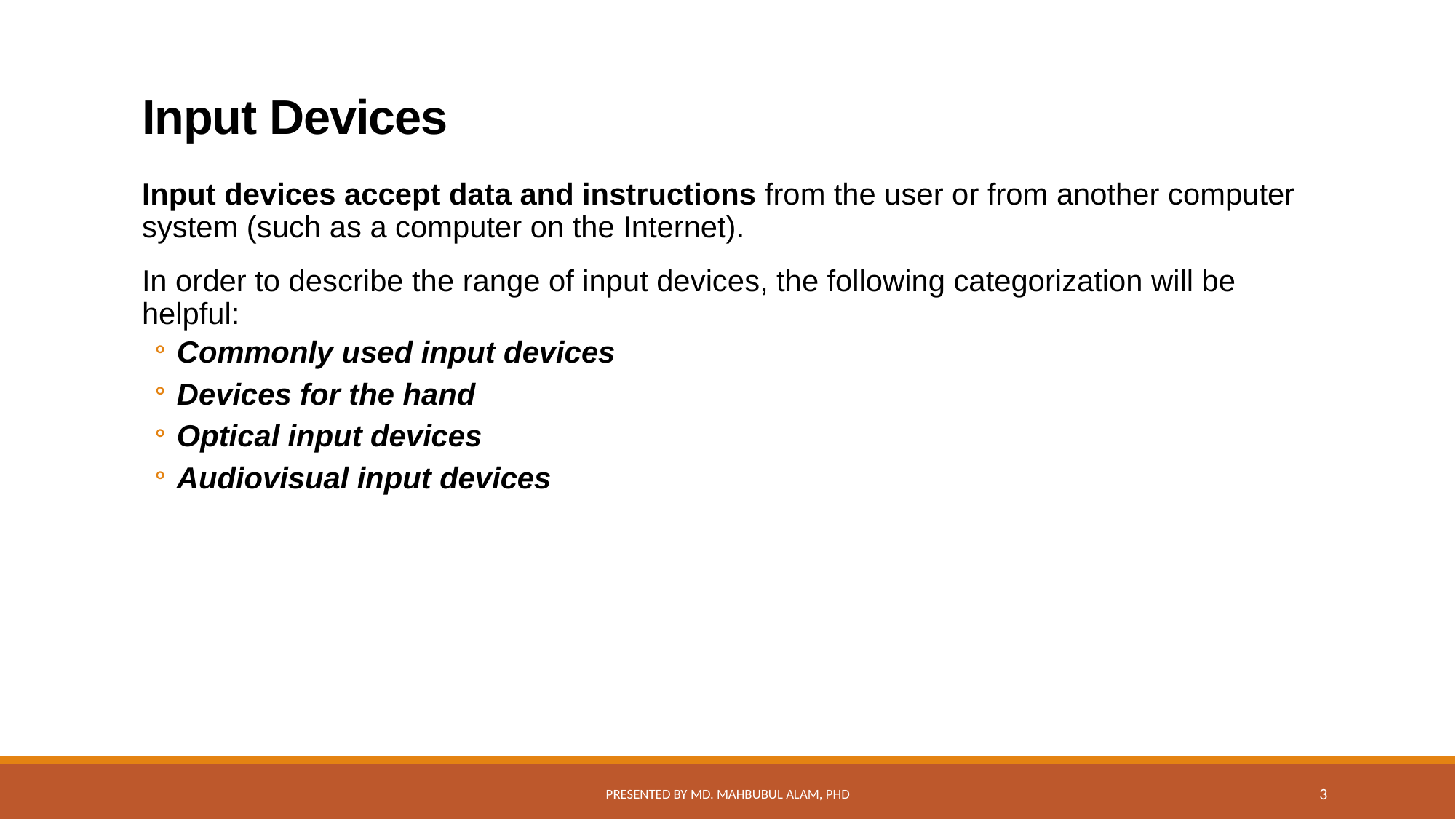

# Input Devices
Input devices accept data and instructions from the user or from another computer system (such as a computer on the Internet).
In order to describe the range of input devices, the following categorization will be helpful:
Commonly used input devices
Devices for the hand
Optical input devices
Audiovisual input devices
Presented by Md. Mahbubul Alam, PhD
3